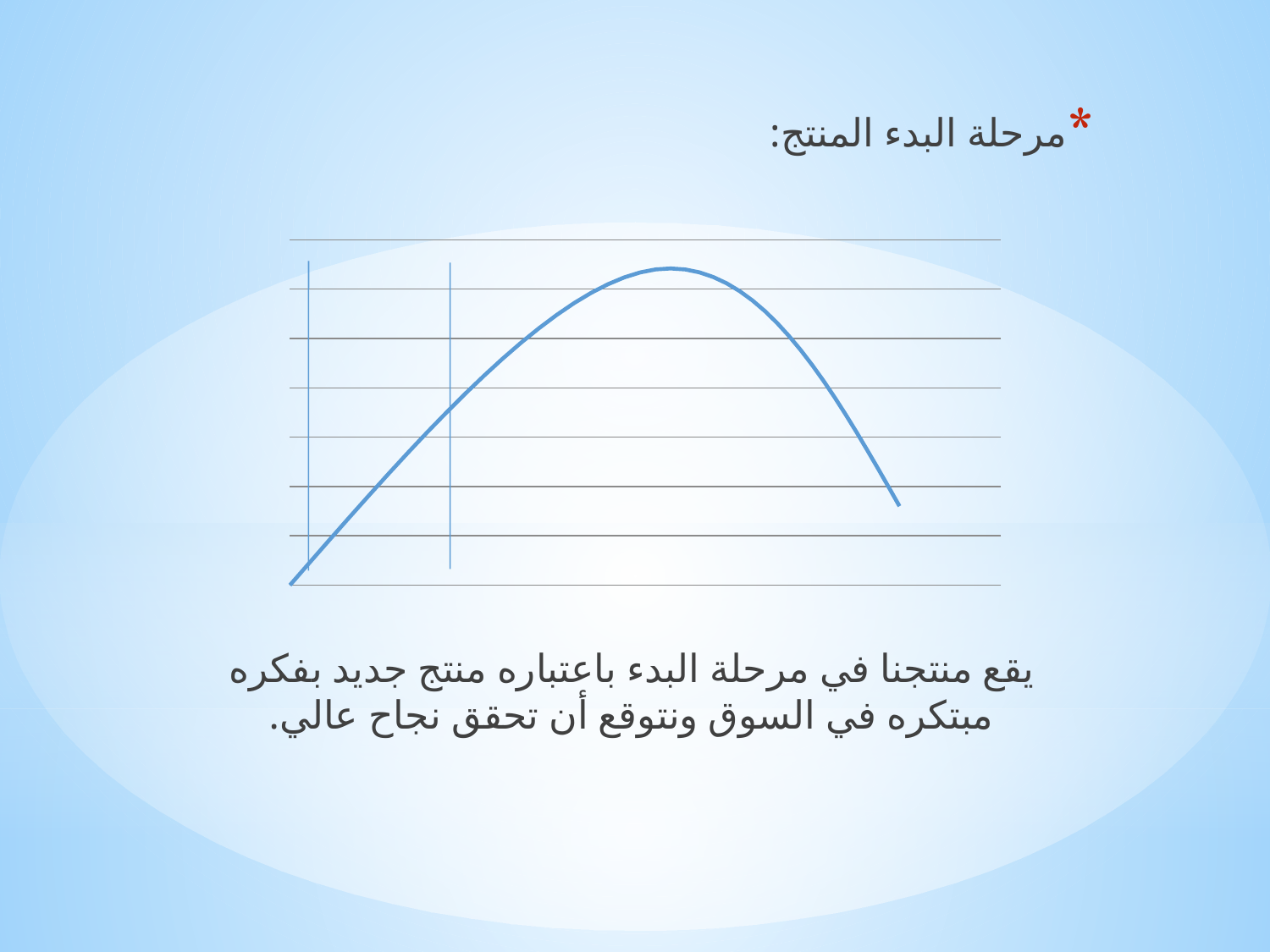

مرحلة البدء المنتج:

يقع منتجنا في مرحلة البدء باعتباره منتج جديد بفكره مبتكره في السوق ونتوقع أن تحقق نجاح عالي.

### Chart

| Category | قيم ص |
|---|---|